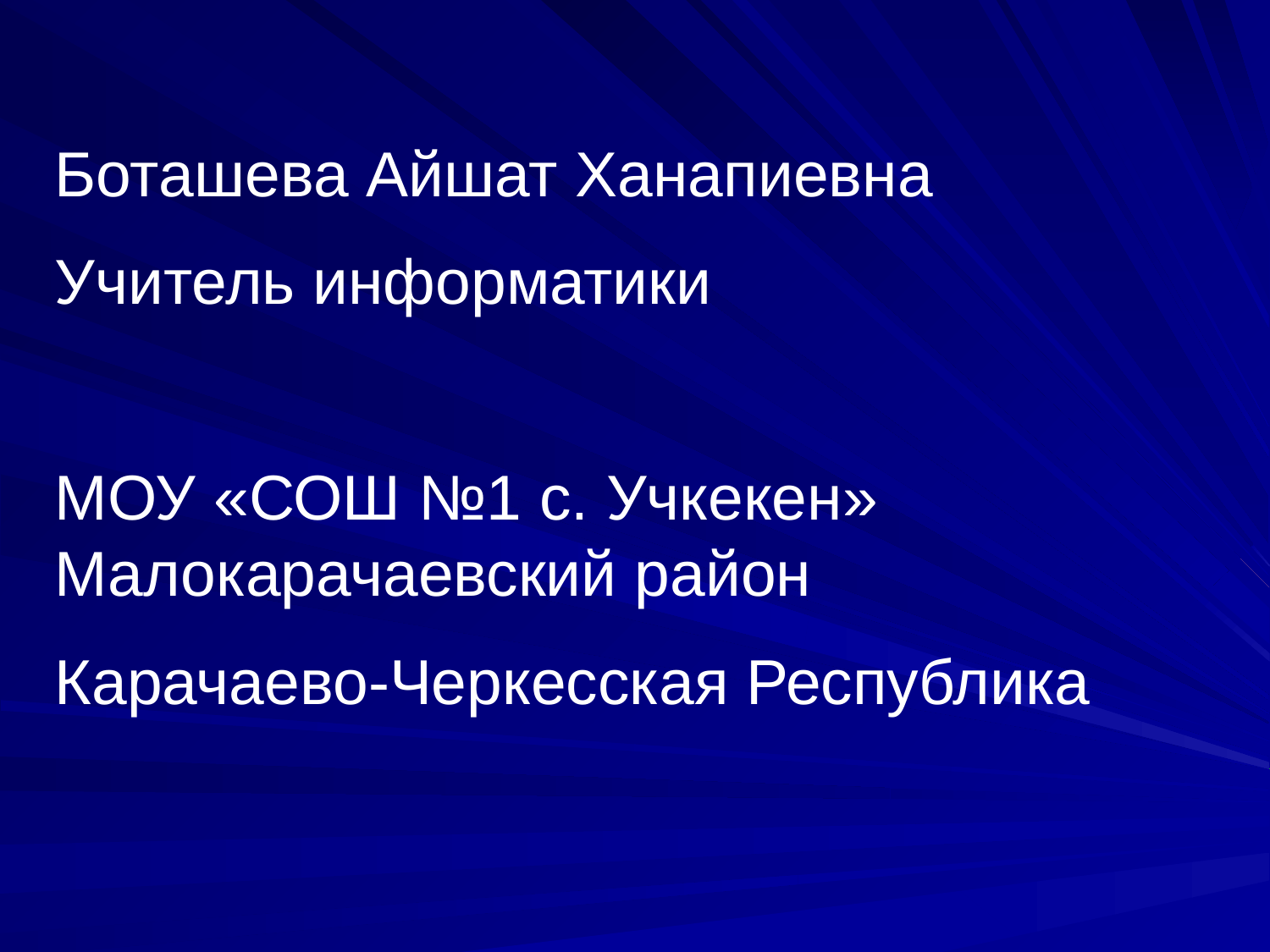

Боташева Айшат Ханапиевна
Учитель информатики

МОУ «СОШ №1 с. Учкекен» Малокарачаевский район
Карачаево-Черкесская Республика